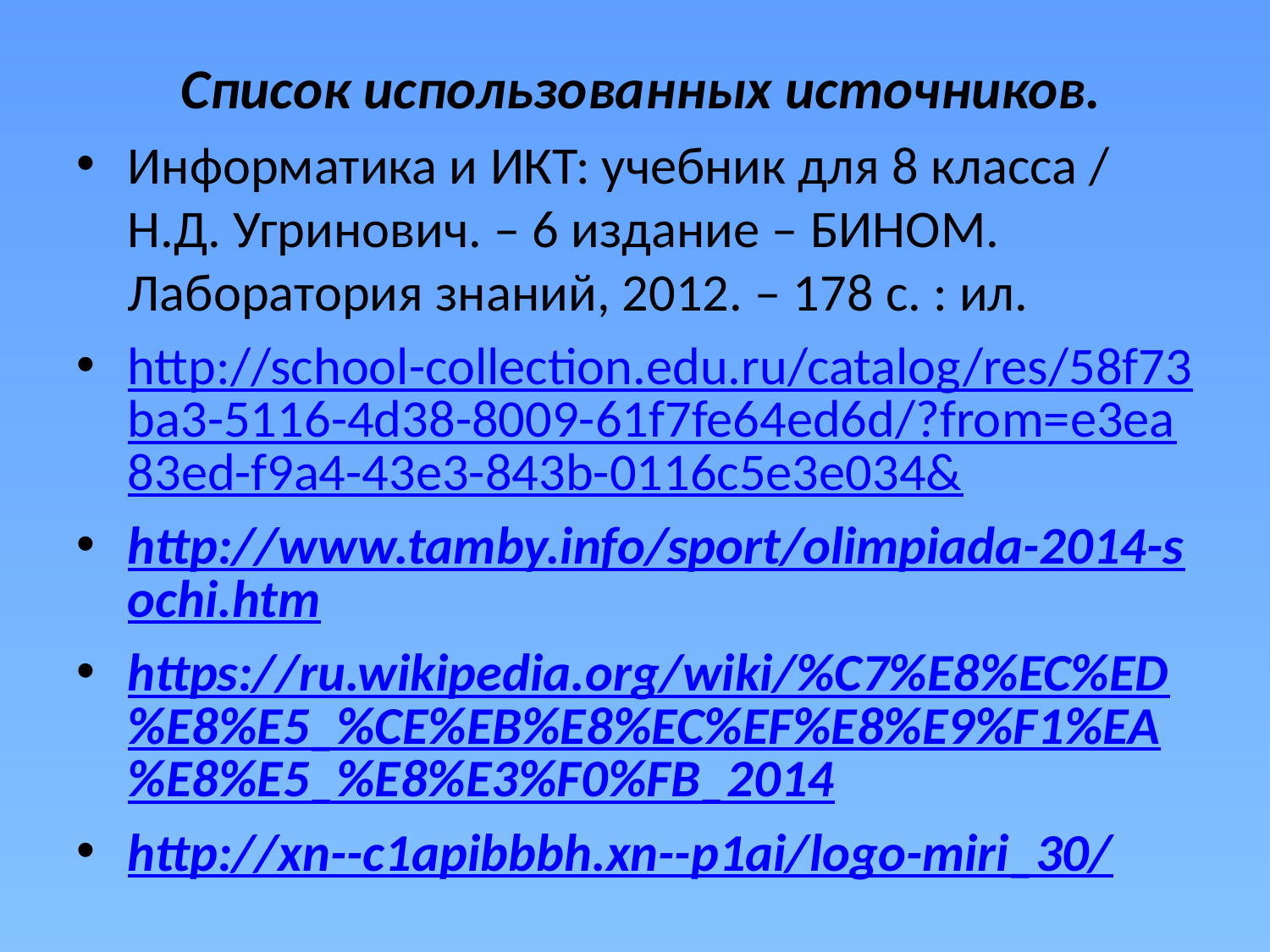

Список использованных источников.
Информатика и ИКТ: учебник для 8 класса / Н.Д. Угринович. – 6 издание – БИНОМ.  Лаборатория знаний, 2012. – 178 с. : ил.
http://school-collection.edu.ru/catalog/res/58f73ba3-5116-4d38-8009-61f7fe64ed6d/?from=e3ea83ed-f9a4-43e3-843b-0116c5e3e034&
http://www.tamby.info/sport/olimpiada-2014-sochi.htm
https://ru.wikipedia.org/wiki/%C7%E8%EC%ED%E8%E5_%CE%EB%E8%EC%EF%E8%E9%F1%EA%E8%E5_%E8%E3%F0%FB_2014
http://xn--c1apibbbh.xn--p1ai/logo-miri_30/